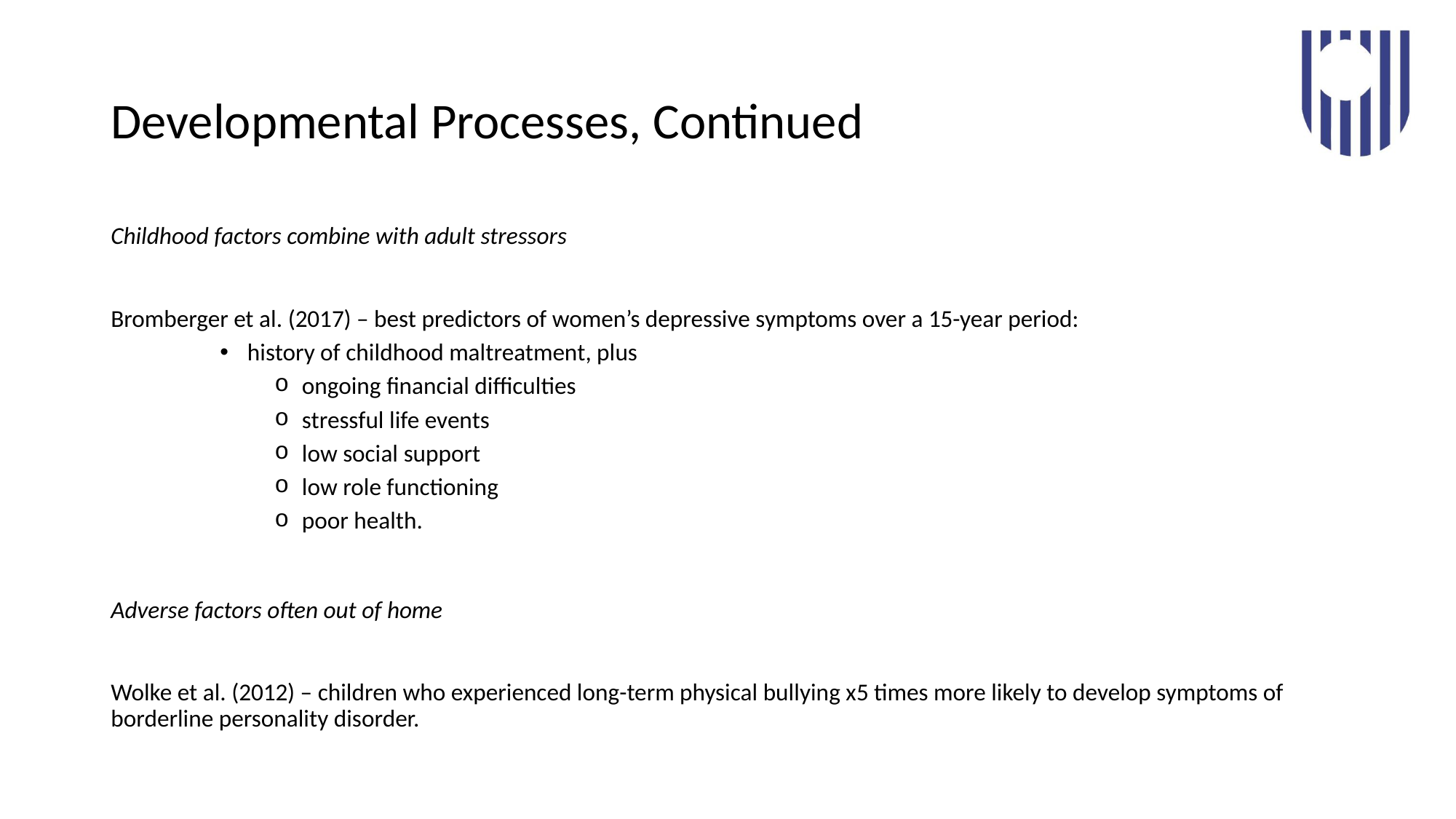

# Developmental Processes, Continued
Childhood factors combine with adult stressors

Bromberger et al. (2017) – best predictors of women’s depressive symptoms over a 15-year period:
history of childhood maltreatment, plus
ongoing financial difficulties
stressful life events
low social support
low role functioning
poor health.

Adverse factors often out of home

Wolke et al. (2012) – children who experienced long-term physical bullying x5 times more likely to develop symptoms of borderline personality disorder.